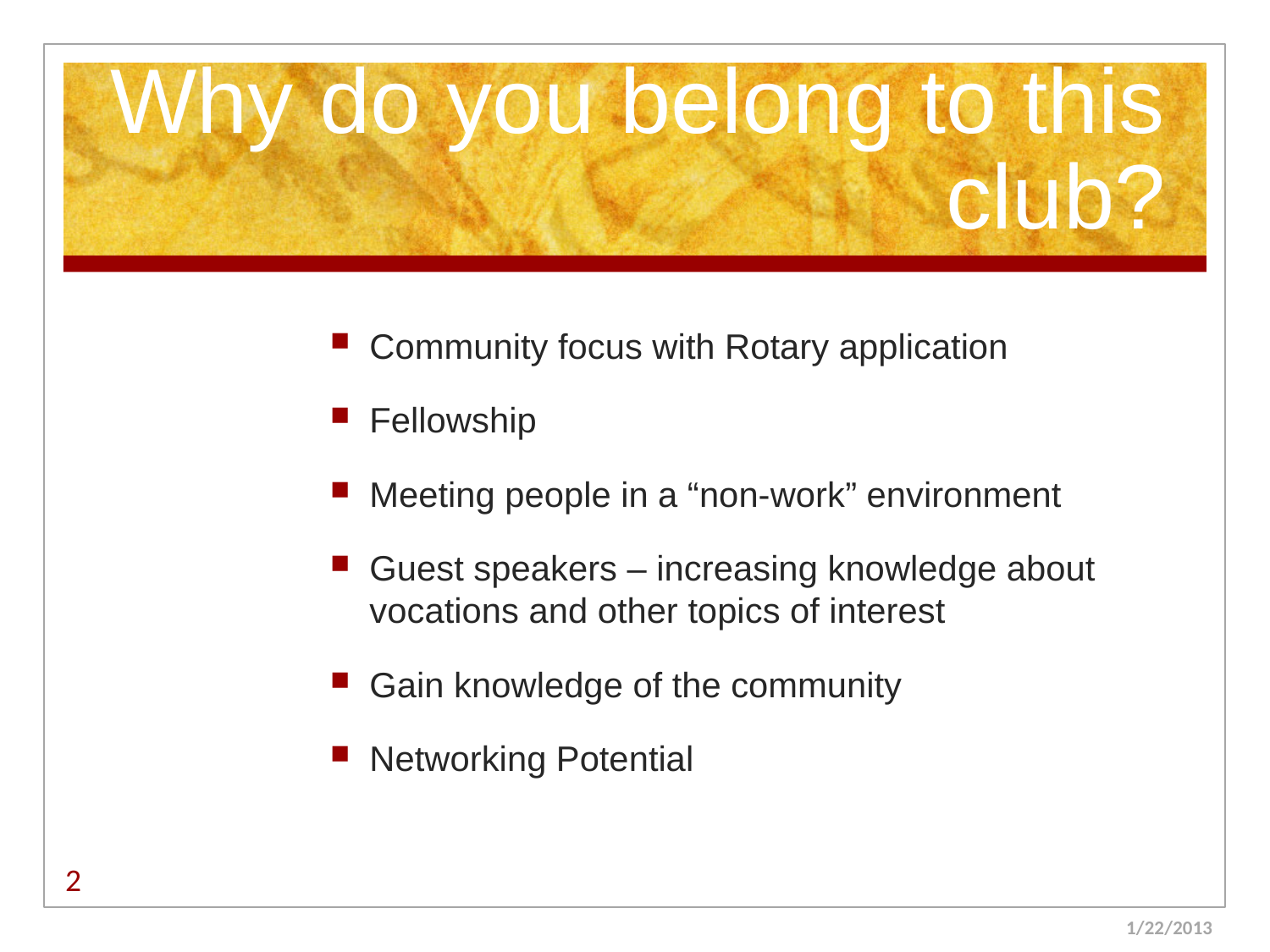

# Why do you belong to this club?
Community focus with Rotary application
Fellowship
Meeting people in a “non-work” environment
Guest speakers – increasing knowledge about vocations and other topics of interest
Gain knowledge of the community
Networking Potential
2
1/22/2013